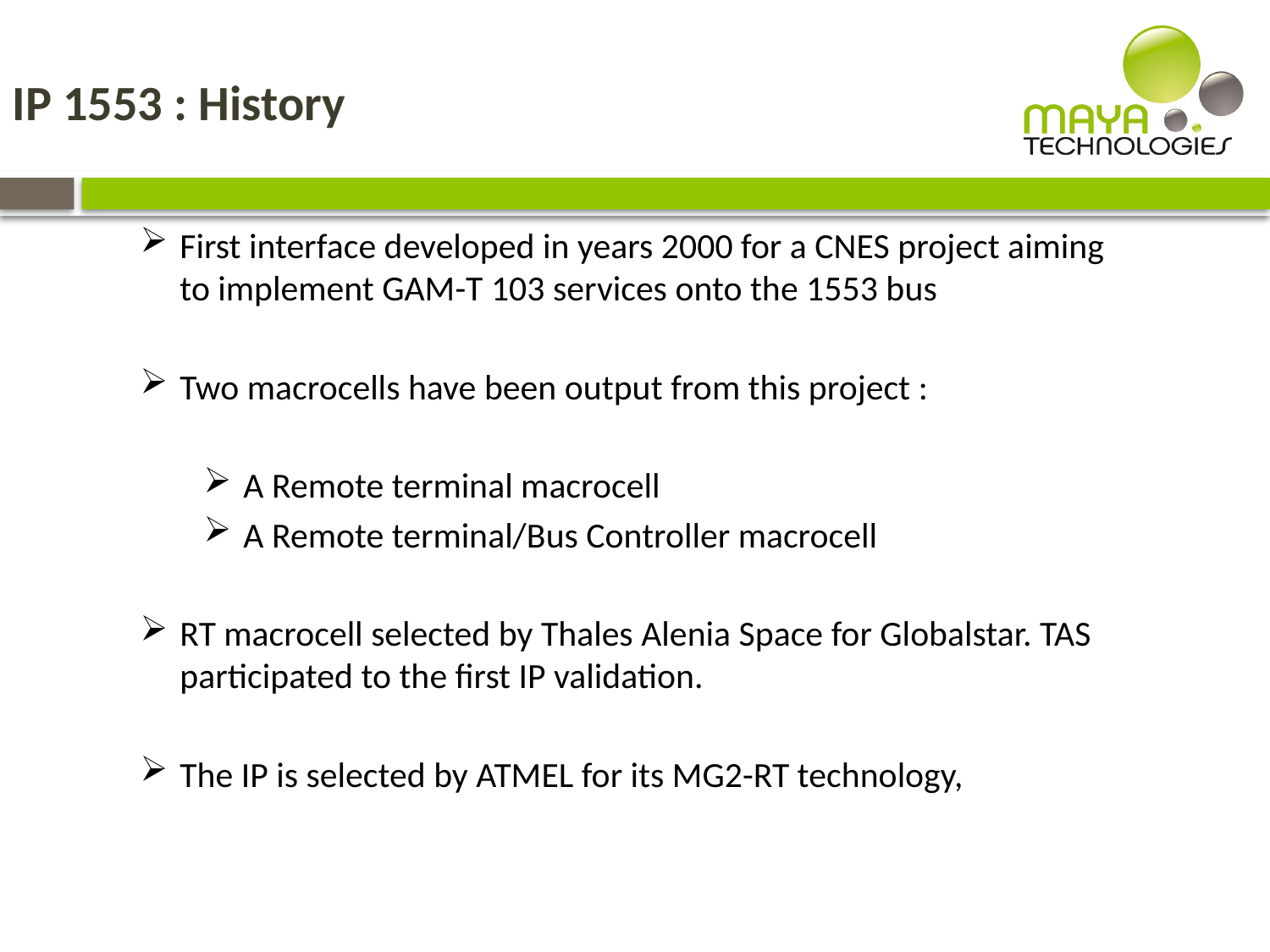

# IP 1553 : History

First interface developed in years 2000 for a CNES project aiming to implement GAM-T 103 services onto the 1553 bus

Two macrocells have been output from this project :

A Remote terminal macrocell
A Remote terminal/Bus Controller macrocell

RT macrocell selected by Thales Alenia Space for Globalstar. TAS participated to the first IP validation.

The IP is selected by ATMEL for its MG2-RT technology,